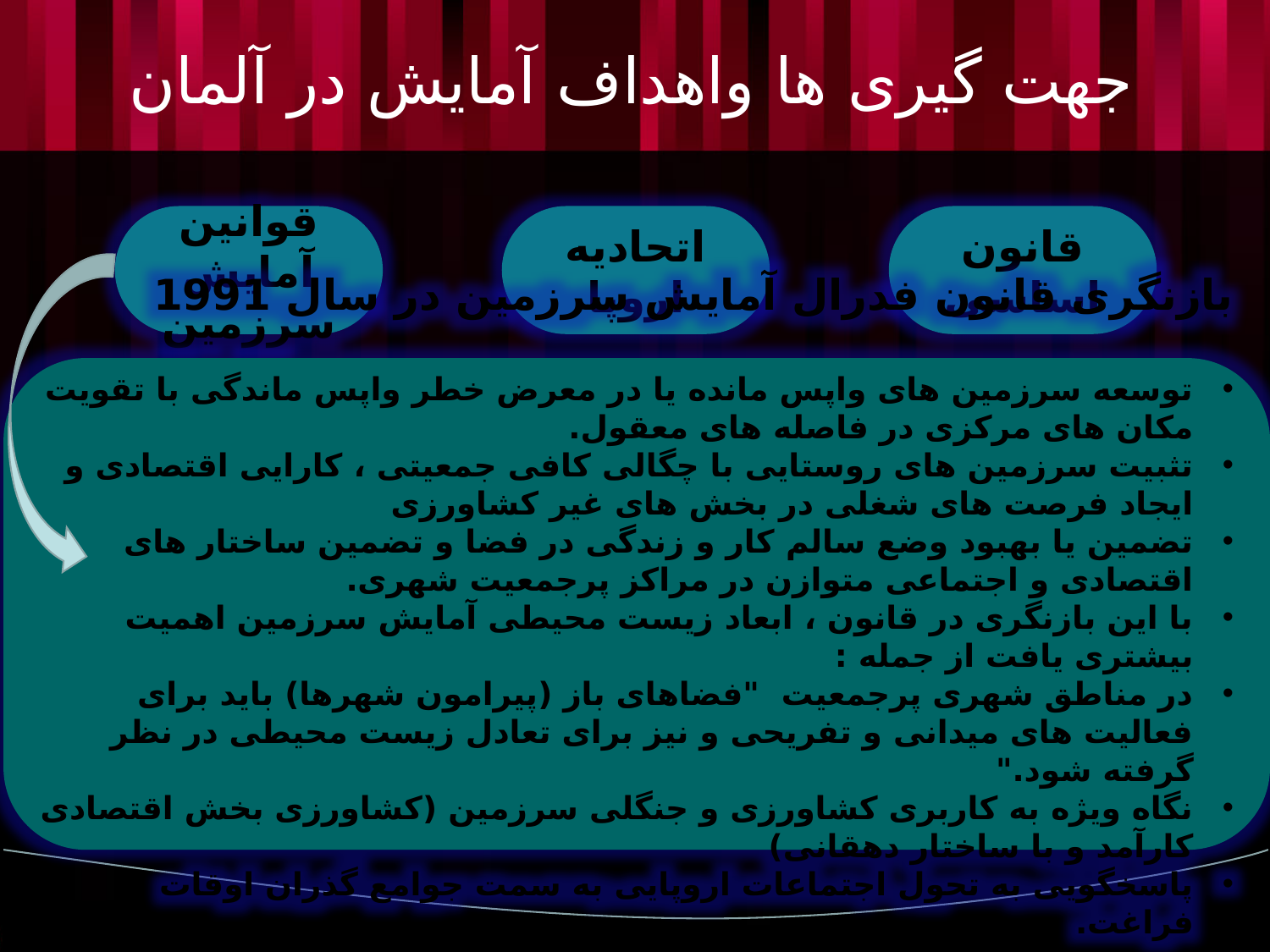

# جهت گیری ها واهداف آمایش در آلمان
قوانین آمایش سرزمین
قانون اساسی
اتحادیه اروپا

بازنگری قانون فدرال آمایش سرزمین در سال 1991

توسعه سرزمین های واپس مانده یا در معرض خطر واپس ماندگی با تقویت مکان های مرکزی در فاصله های معقول.
تثبیت سرزمین های روستایی با چگالی کافی جمعیتی ، کارایی اقتصادی و ایجاد فرصت های شغلی در بخش های غیر کشاورزی
تضمین یا بهبود وضع سالم کار و زندگی در فضا و تضمین ساختار های اقتصادی و اجتماعی متوازن در مراکز پرجمعیت شهری.
با این بازنگری در قانون ، ابعاد زیست محیطی آمایش سرزمین اهمیت بیشتری یافت از جمله :
در مناطق شهری پرجمعیت  "فضاهای باز (پیرامون شهرها) باید برای فعالیت های میدانی و تفریحی و نیز برای تعادل زیست محیطی در نظر گرفته شود."
نگاه ویژه به کاربری کشاورزی و جنگلی سرزمین (کشاورزی بخش اقتصادی کارآمد و با ساختار دهقانی)
پاسخگویی به تحول اجتماعات اروپایی به سمت جوامع گذران اوقات فراغت.